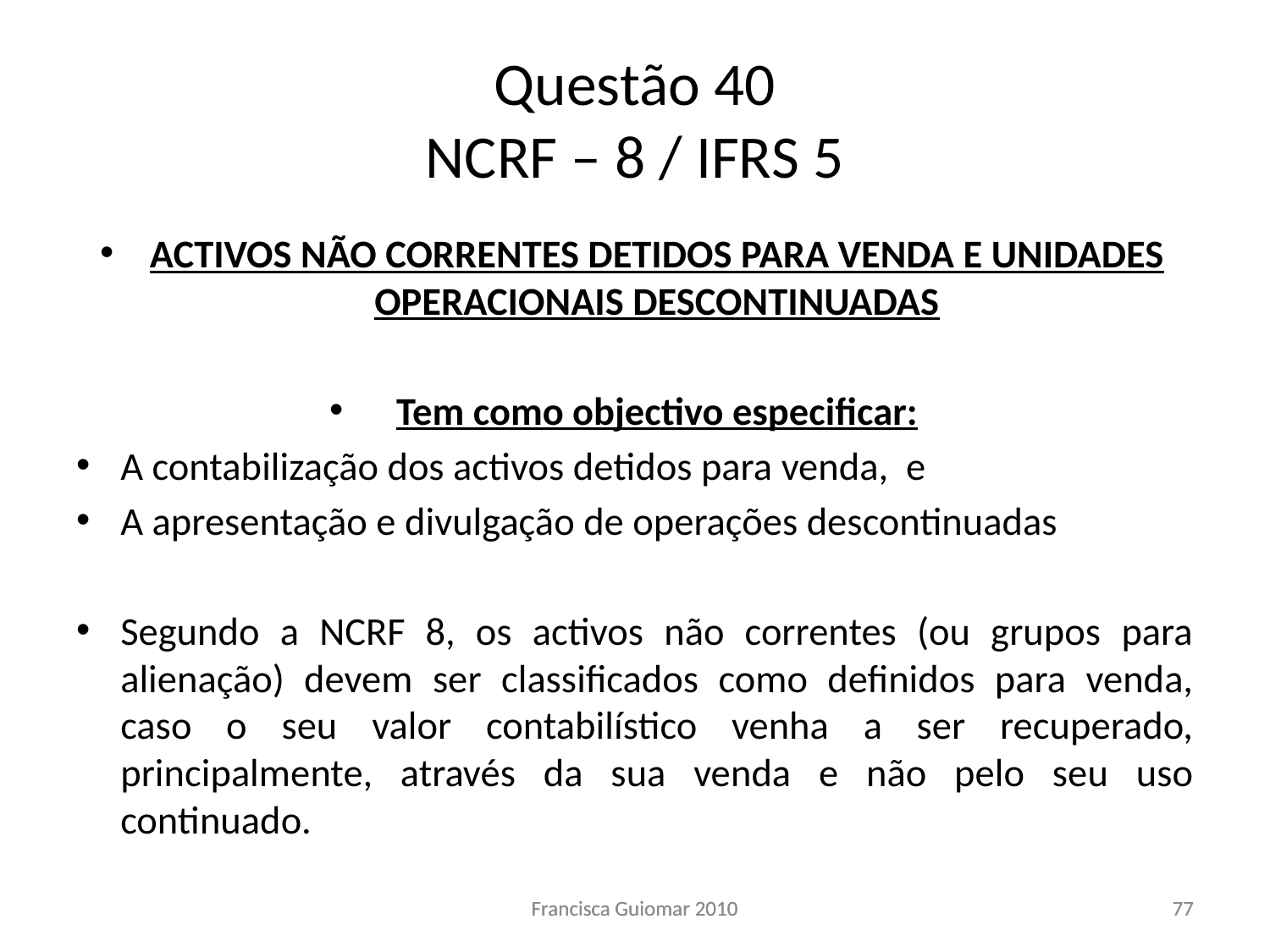

# Questão 40 NCRF – 8 / IFRS 5
ACTIVOS NÃO CORRENTES DETIDOS PARA VENDA E UNIDADES OPERACIONAIS DESCONTINUADAS

Tem como objectivo especificar:
A contabilização dos activos detidos para venda,  e
A apresentação e divulgação de operações descontinuadas

Segundo a NCRF 8, os activos não correntes (ou grupos para alienação) devem ser classificados como definidos para venda, caso o seu valor contabilístico venha a ser recuperado, principalmente, através da sua venda e não pelo seu uso continuado.

Francisca Guiomar 2010
Francisca Guiomar 2010
77
77